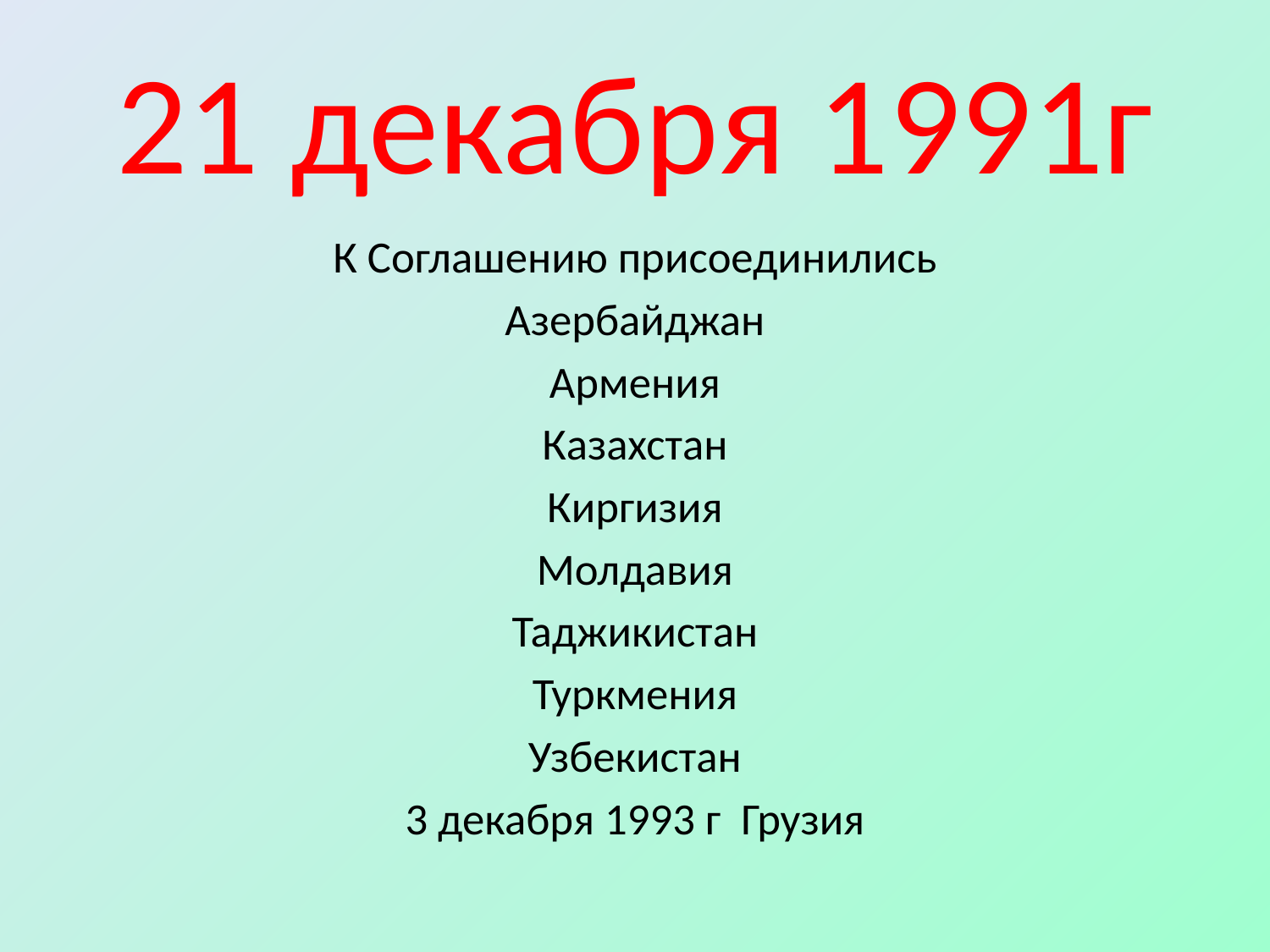

# 21 декабря 1991г
К Соглашению присоединились
Азербайджан
Армения
Казахстан
Киргизия
Молдавия
Таджикистан
Туркмения
Узбекистан
3 декабря 1993 г  Грузия